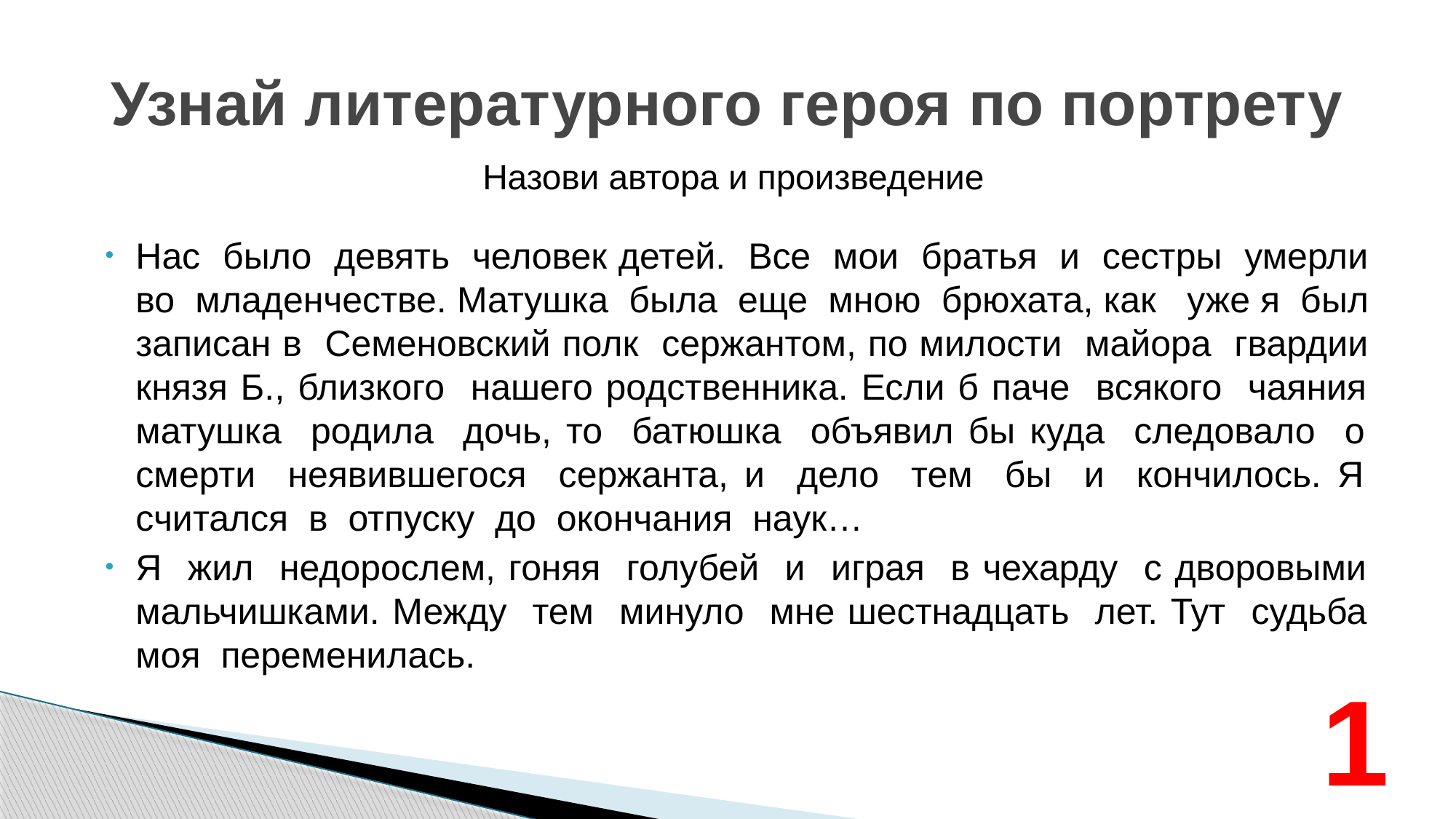

# Узнай литературного героя по портрету
Назови автора и произведение
Нас  было  девять  человек детей.  Все  мои  братья  и  сестры  умерли  во  младенчестве. Матушка  была  еще  мною  брюхата, как   уже я  был  записан в  Семеновский полк  сержантом, по милости  майора  гвардии  князя Б., близкого  нашего родственника. Если б паче  всякого  чаяния  матушка  родила  дочь, то  батюшка  объявил бы куда  следовало  о  смерти  неявившегося  сержанта, и  дело  тем  бы  и  кончилось. Я  считался  в  отпуску  до  окончания  наук…
Я  жил  недорослем, гоняя  голубей  и  играя  в чехарду  с дворовыми  мальчишками. Между  тем  минуло  мне шестнадцать  лет. Тут  судьба  моя  переменилась.
1